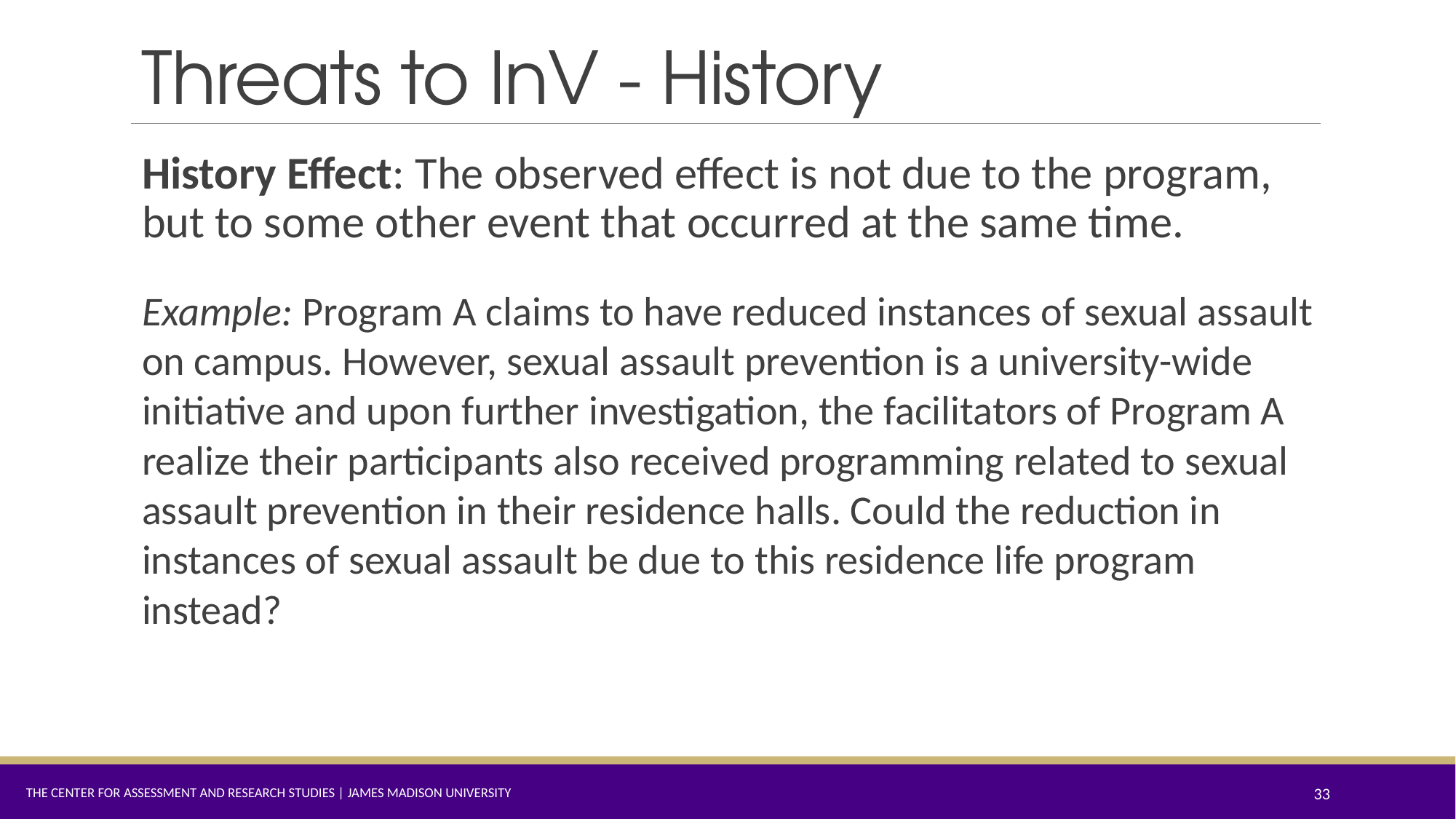

# Threats to InV - History
History Effect: The observed effect is not due to the program, but to some other event that occurred at the same time.
Example: Program A claims to have reduced instances of sexual assault on campus. However, sexual assault prevention is a university-wide initiative and upon further investigation, the facilitators of Program A realize their participants also received programming related to sexual assault prevention in their residence halls. Could the reduction in instances of sexual assault be due to this residence life program instead?
The Center for Assessment and Research Studies | James Madison University
33